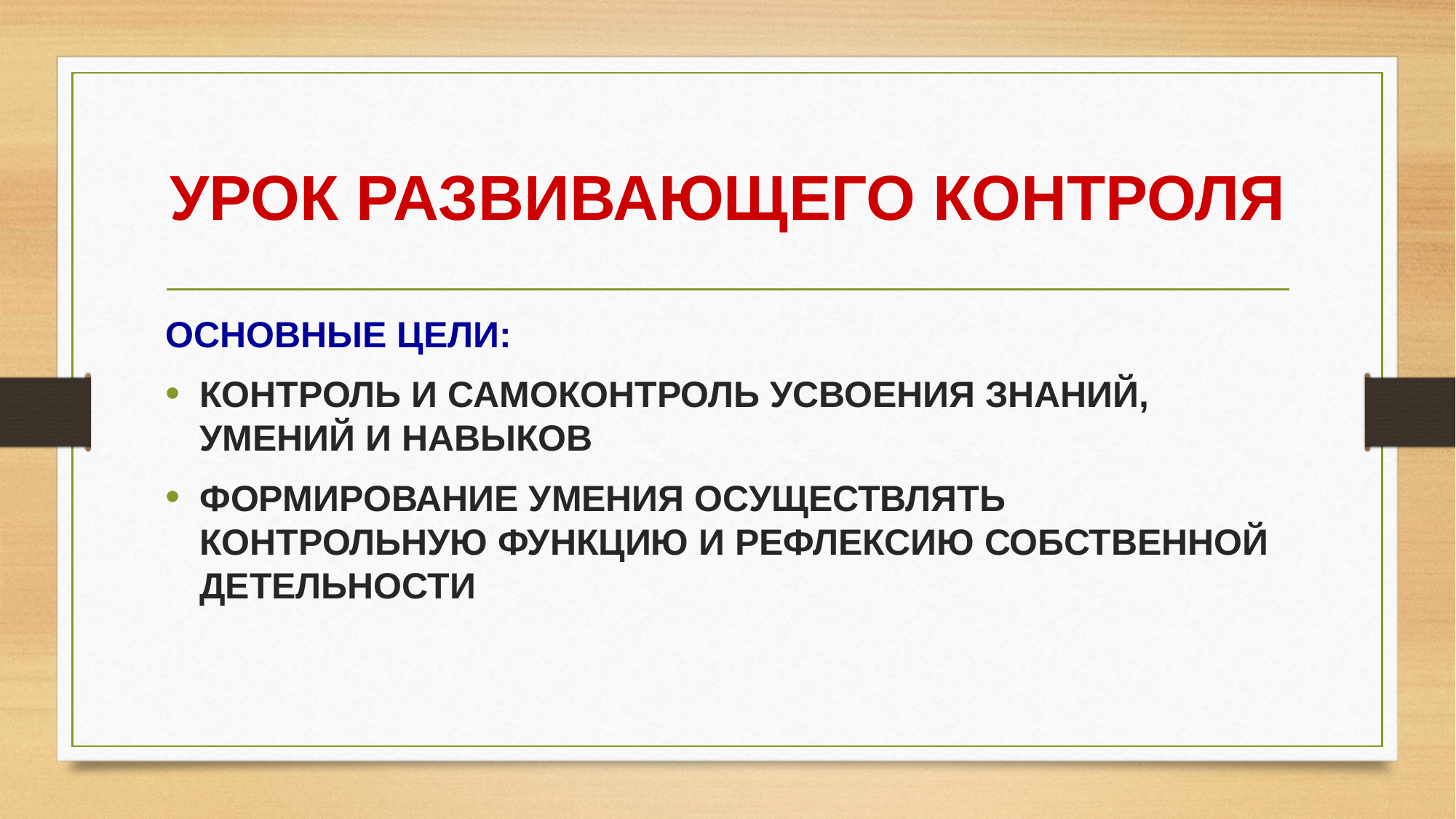

# УРОК РАЗВИВАЮЩЕГО КОНТРОЛЯ
ОСНОВНЫЕ ЦЕЛИ:
КОНТРОЛЬ И САМОКОНТРОЛЬ УСВОЕНИЯ ЗНАНИЙ, УМЕНИЙ И НАВЫКОВ
ФОРМИРОВАНИЕ УМЕНИЯ ОСУЩЕСТВЛЯТЬ КОНТРОЛЬНУЮ ФУНКЦИЮ И РЕФЛЕКСИЮ СОБСТВЕННОЙ ДЕТЕЛЬНОСТИ